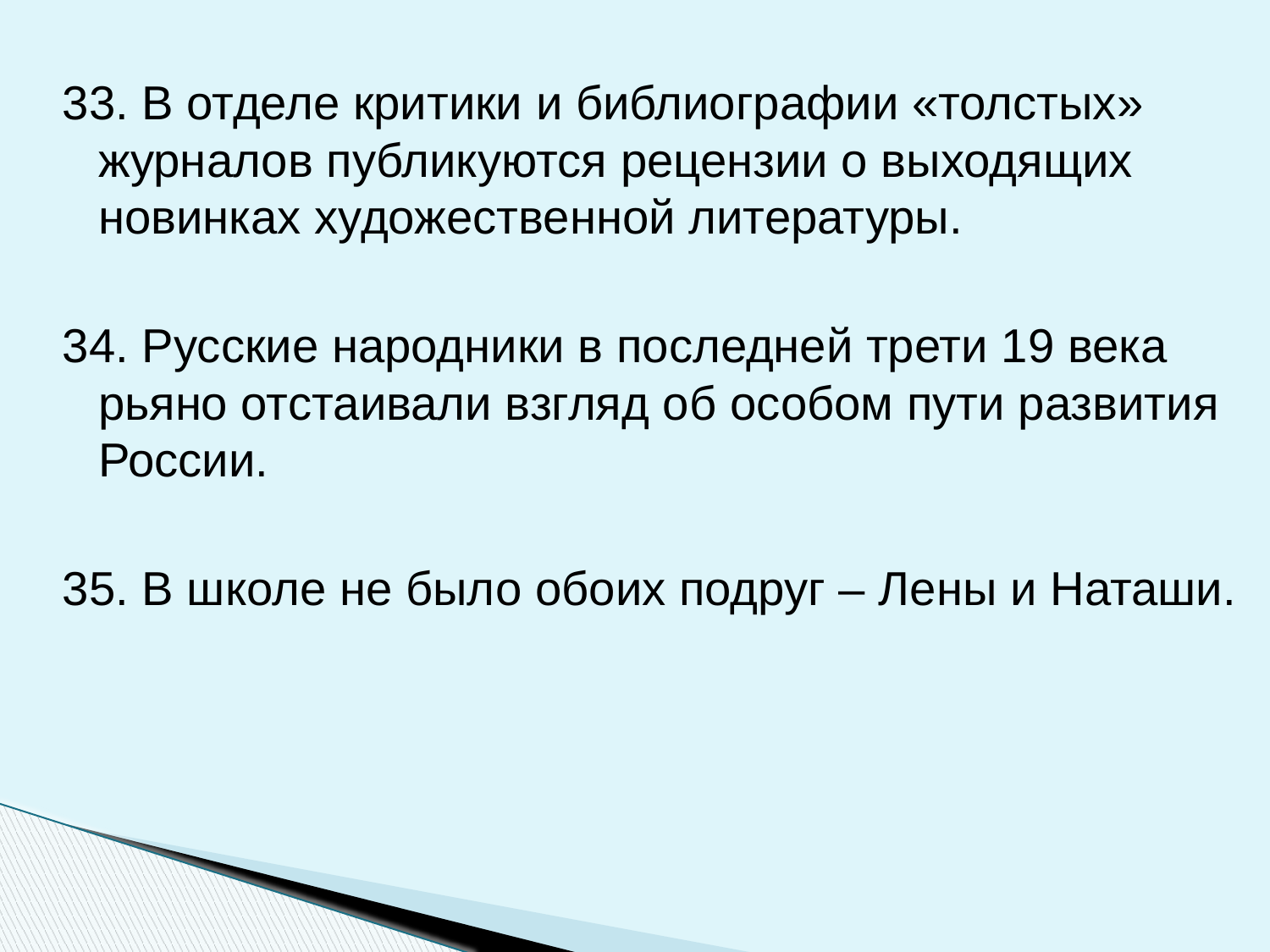

#
33. В отделе критики и библиографии «толстых» журналов публикуются рецензии о выходящих новинках художественной литературы.

34. Русские народники в последней трети 19 века рьяно отстаивали взгляд об особом пути развития России.

35. В школе не было обоих подруг – Лены и Наташи.